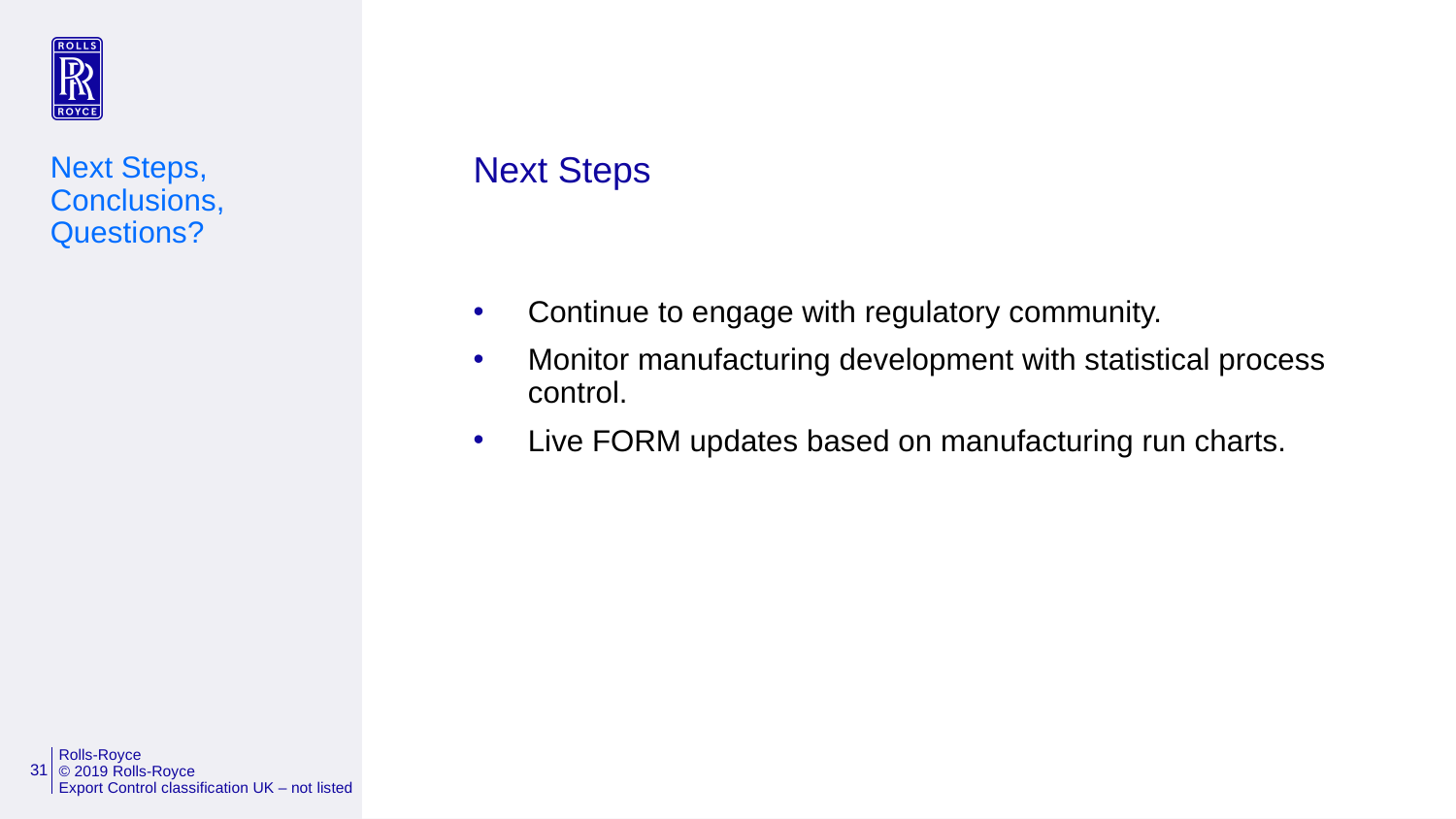

Next Steps, Conclusions, Questions?

# Next Steps
Continue to engage with regulatory community.
Monitor manufacturing development with statistical process control.
Live FORM updates based on manufacturing run charts.